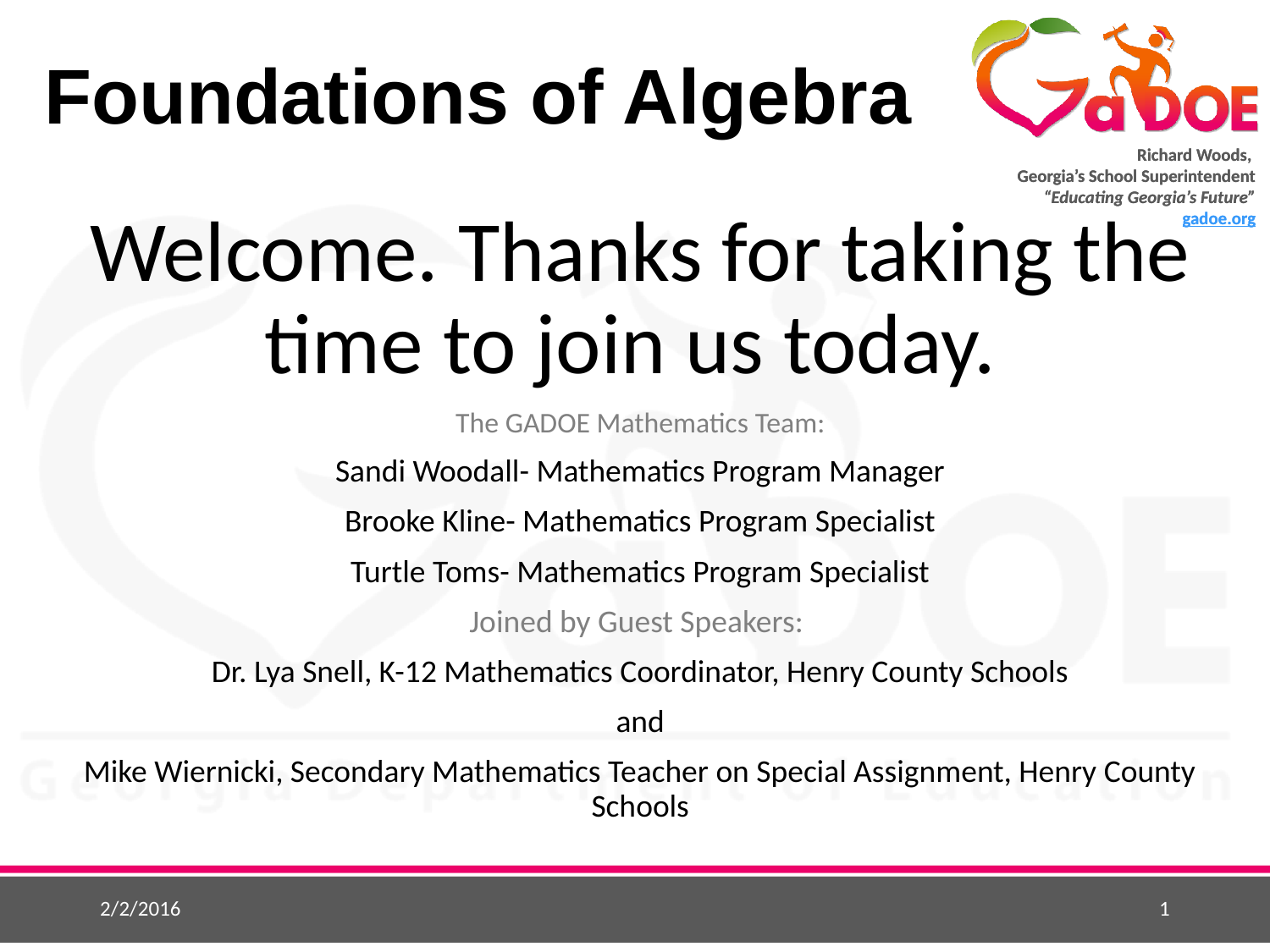

# Foundations of Algebra
Welcome. Thanks for taking the time to join us today.
The GADOE Mathematics Team:
Sandi Woodall- Mathematics Program Manager
Brooke Kline- Mathematics Program Specialist
Turtle Toms- Mathematics Program Specialist
Joined by Guest Speakers:
Dr. Lya Snell, K-12 Mathematics Coordinator, Henry County Schools
and
Mike Wiernicki, Secondary Mathematics Teacher on Special Assignment, Henry County Schools
2/2/2016
1